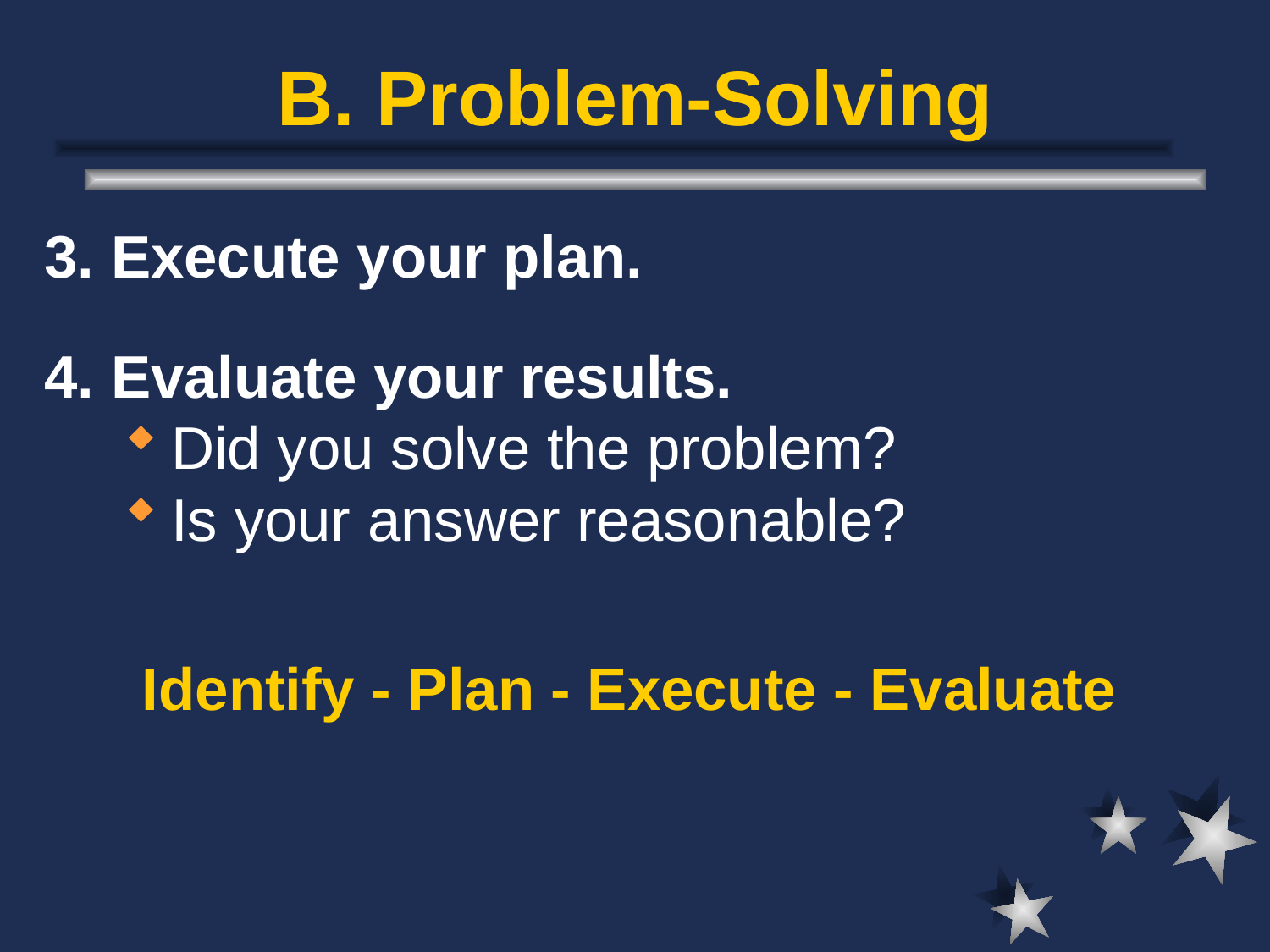

# B. Problem-Solving
3. Execute your plan.
4. Evaluate your results.
Did you solve the problem?
Is your answer reasonable?

Identify - Plan - Execute - Evaluate